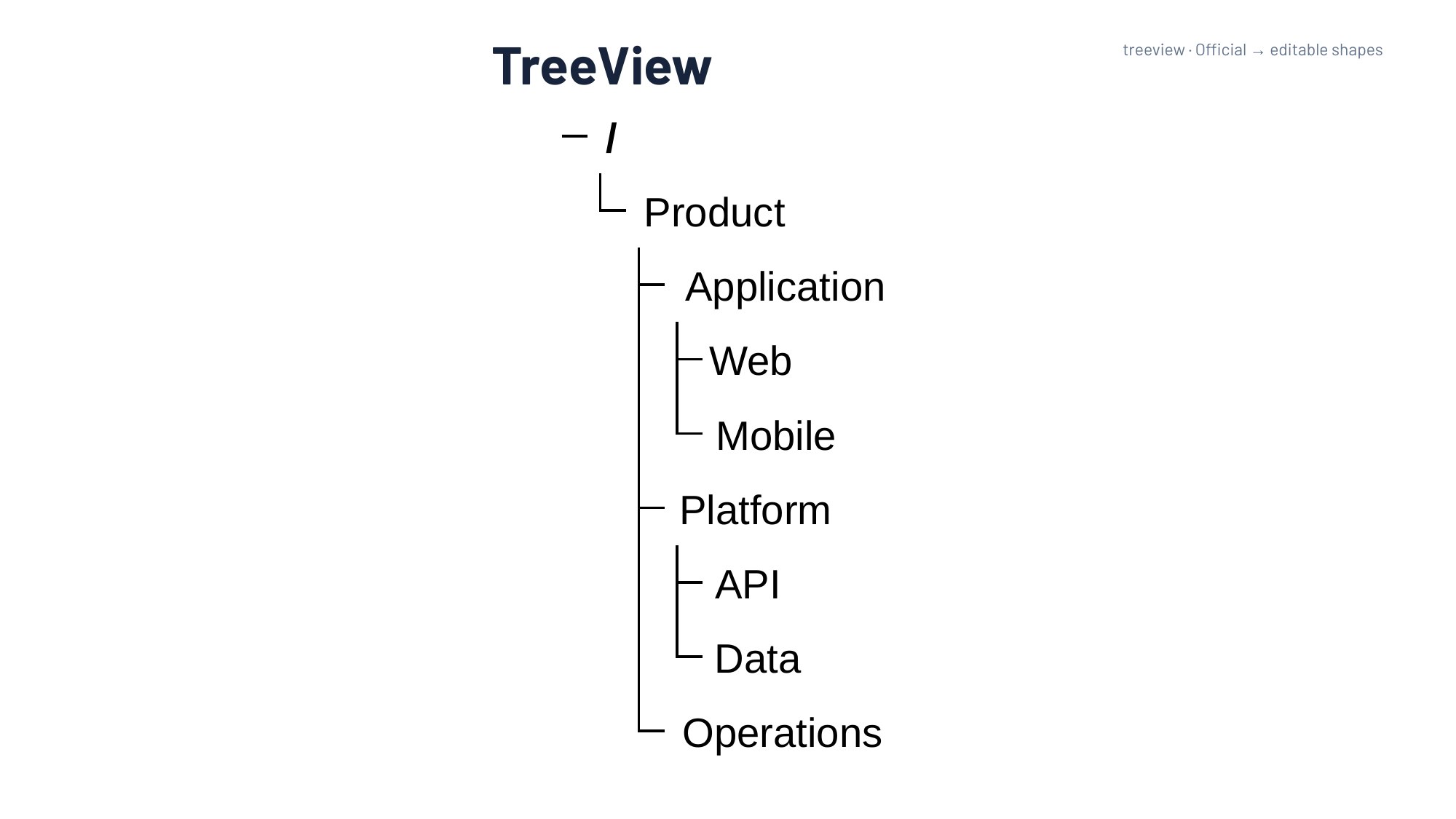

TreeView
treeview · Official → editable shapes
/
Product
Application
Web
Mobile
Platform
API
Data
Operations